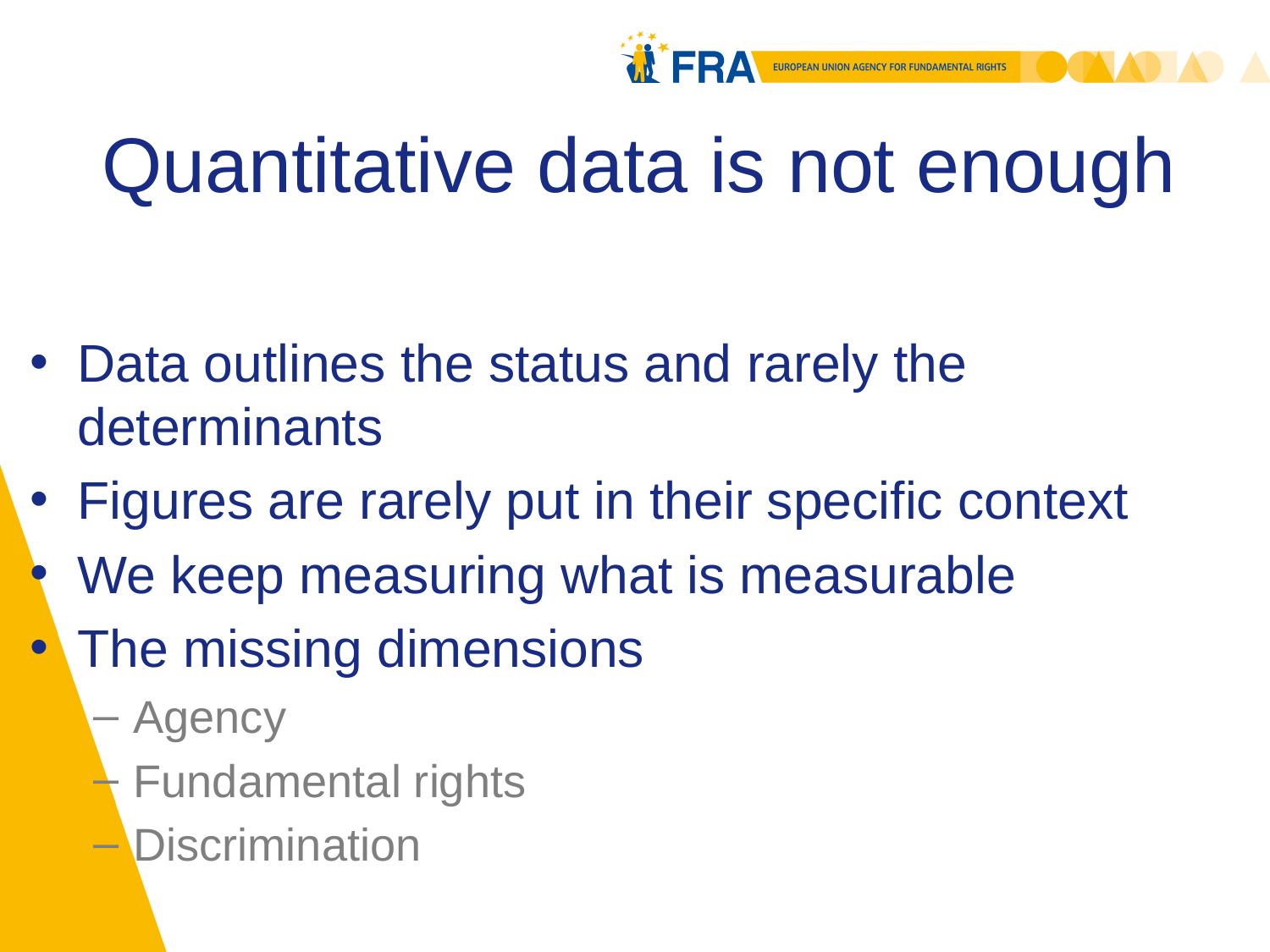

# Quantitative data is not enough
Data outlines the status and rarely the determinants
Figures are rarely put in their specific context
We keep measuring what is measurable
The missing dimensions
Agency
Fundamental rights
Discrimination

32